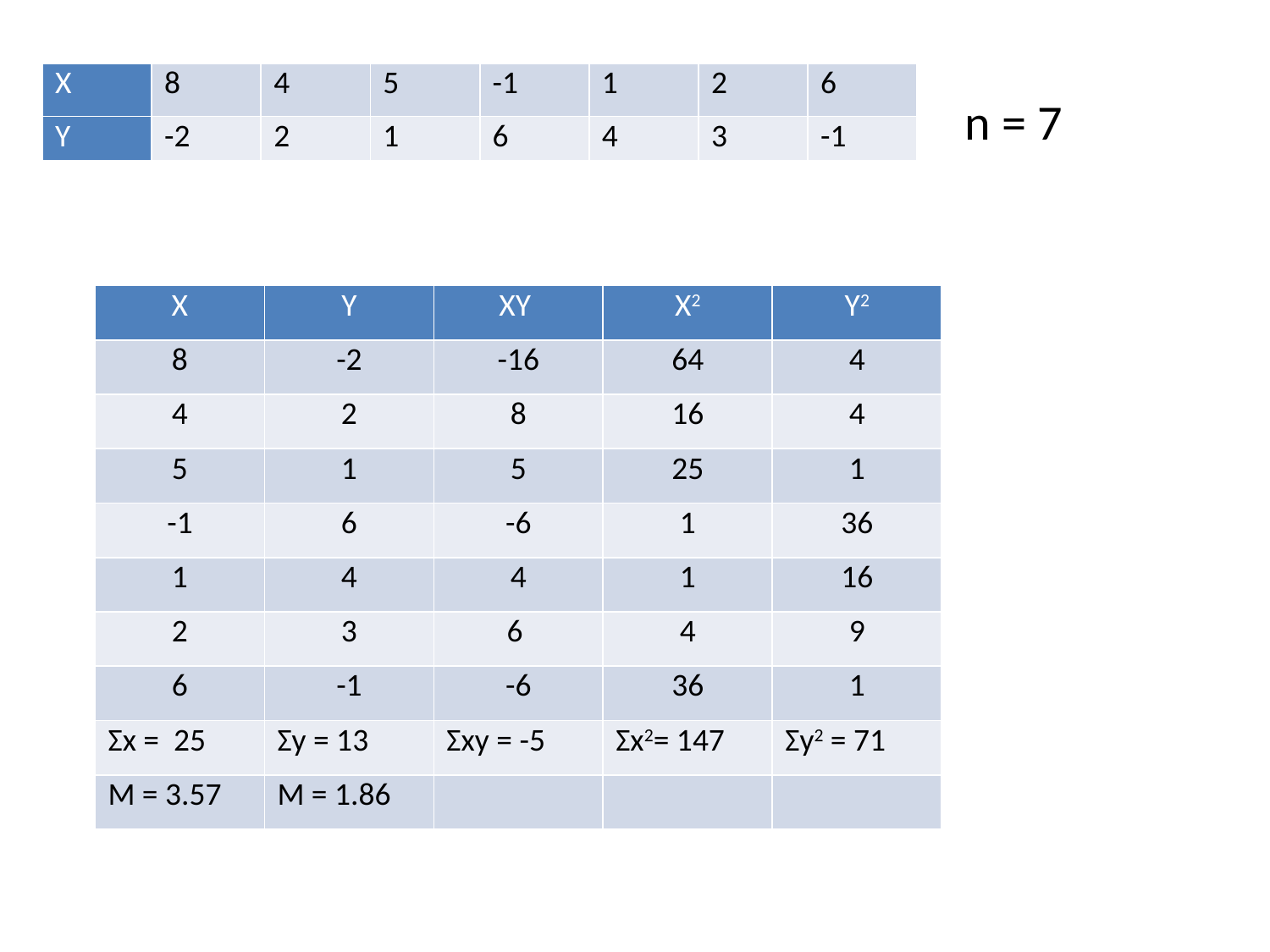

| X | 8 | 4 | 5 | -1 | 1 | 2 | 6 |
| --- | --- | --- | --- | --- | --- | --- | --- |
| Y | -2 | 2 | 1 | 6 | 4 | 3 | -1 |
n = 7
| X | Y | XY | X2 | Y2 |
| --- | --- | --- | --- | --- |
| 8 | -2 | -16 | 64 | 4 |
| 4 | 2 | 8 | 16 | 4 |
| 5 | 1 | 5 | 25 | 1 |
| -1 | 6 | -6 | 1 | 36 |
| 1 | 4 | 4 | 1 | 16 |
| 2 | 3 | 6 | 4 | 9 |
| 6 | -1 | -6 | 36 | 1 |
| Σx = 25 | Σy = 13 | Σxy = -5 | Σx2= 147 | Σy2 = 71 |
| M = 3.57 | M = 1.86 |  |  |  |